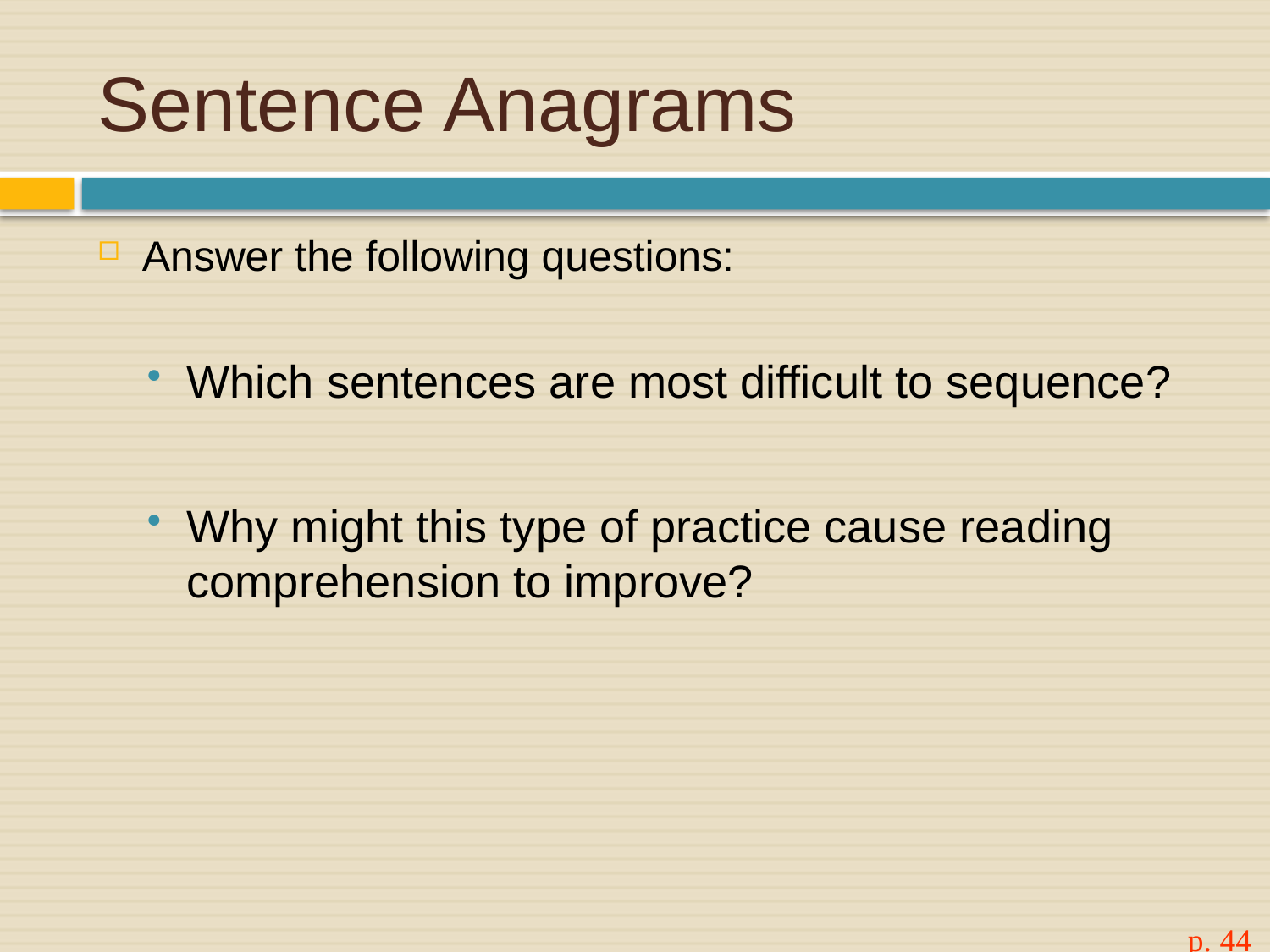

# Sentence Anagrams
Answer the following questions:

Which sentences are most difficult to sequence?

Why might this type of practice cause reading comprehension to improve?

p. 44